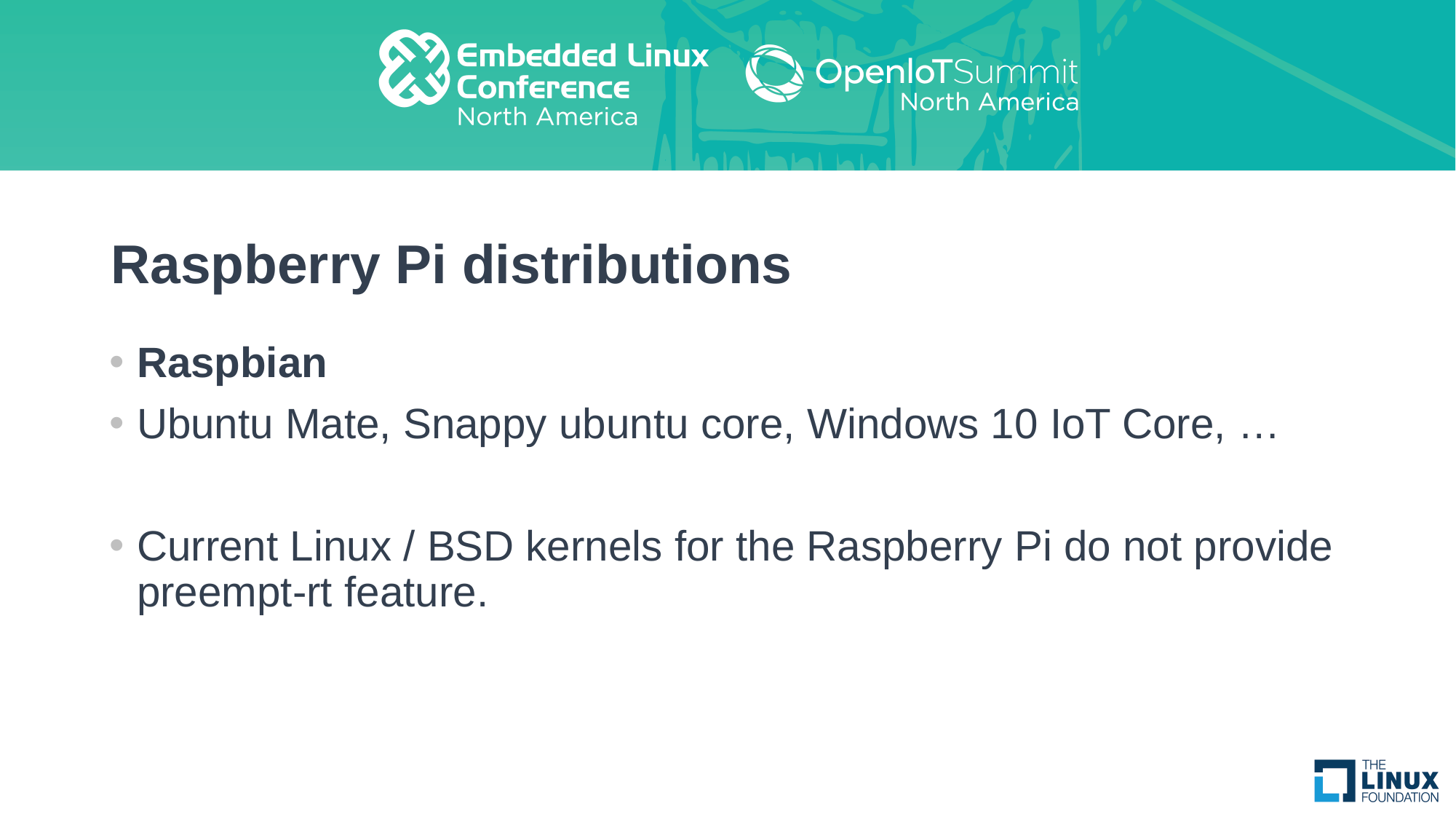

# Raspberry Pi distributions
Raspbian
Ubuntu Mate, Snappy ubuntu core, Windows 10 IoT Core, …

Current Linux / BSD kernels for the Raspberry Pi do not provide preempt-rt feature.